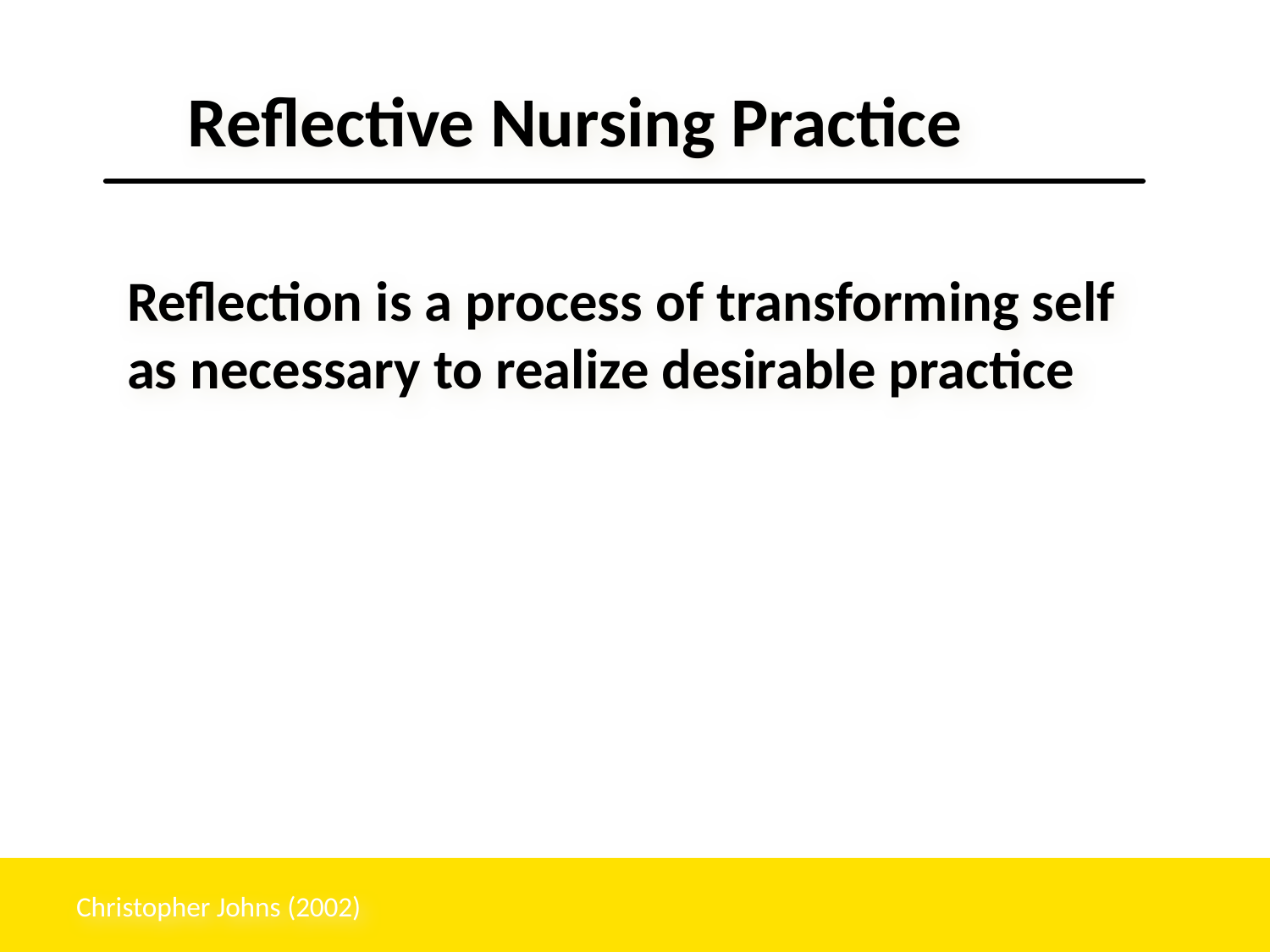

Reflective Nursing Practice
Reflection is a process of transforming self as necessary to realize desirable practice
Christopher Johns (2002)